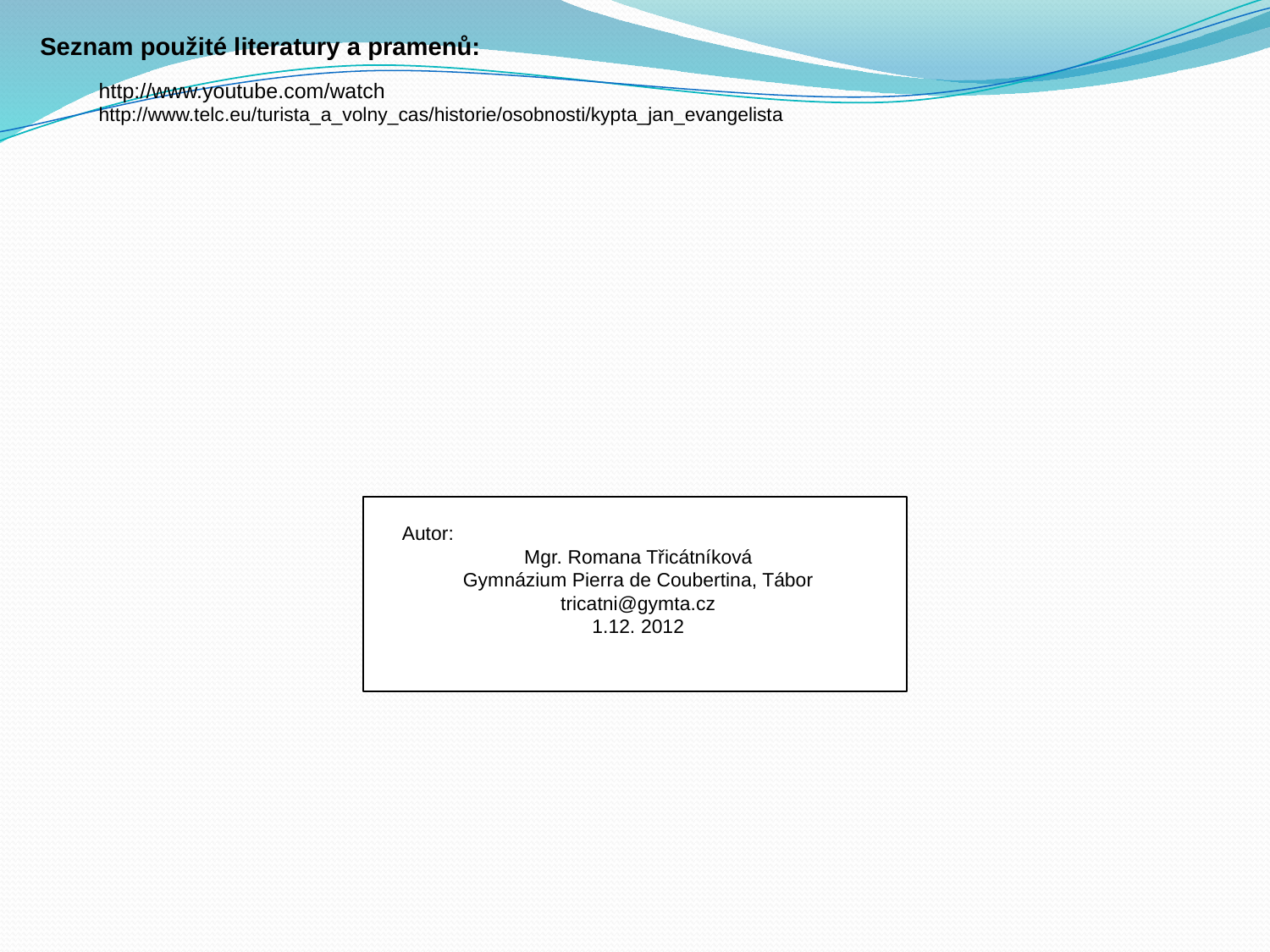

Seznam použité literatury a pramenů:
http://www.youtube.com/watch
http://www.telc.eu/turista_a_volny_cas/historie/osobnosti/kypta_jan_evangelista

Autor:
Mgr. Romana Třicátníková
Gymnázium Pierra de Coubertina, Tábor
tricatni@gymta.cz
1.12. 2012